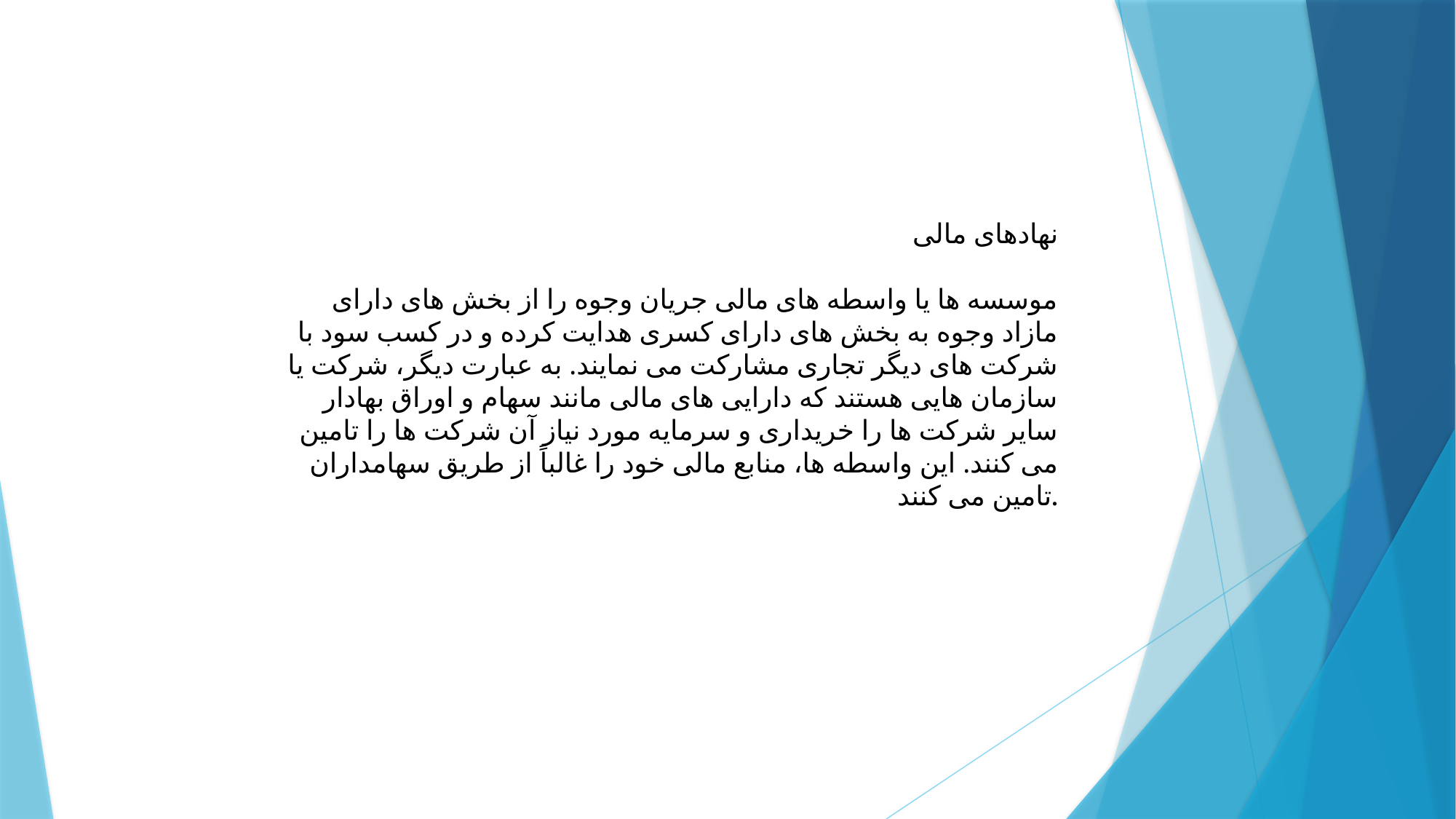

نهادهای مالی

موسسه ها یا واسطه های مالی جریان وجوه را از بخش های دارای مازاد وجوه به بخش های دارای کسری هدایت کرده و در کسب سود با شرکت های دیگر تجاری مشارکت می نمایند. به عبارت دیگر، شرکت یا سازمان هایی هستند که دارایی های مالی مانند سهام و اوراق بهادار سایر شرکت ها را خریداری و سرمایه مورد نیاز آن شرکت ها را تامین می کنند. این واسطه ها، منابع مالی خود را غالباً از طریق سهامداران تامین می کنند.